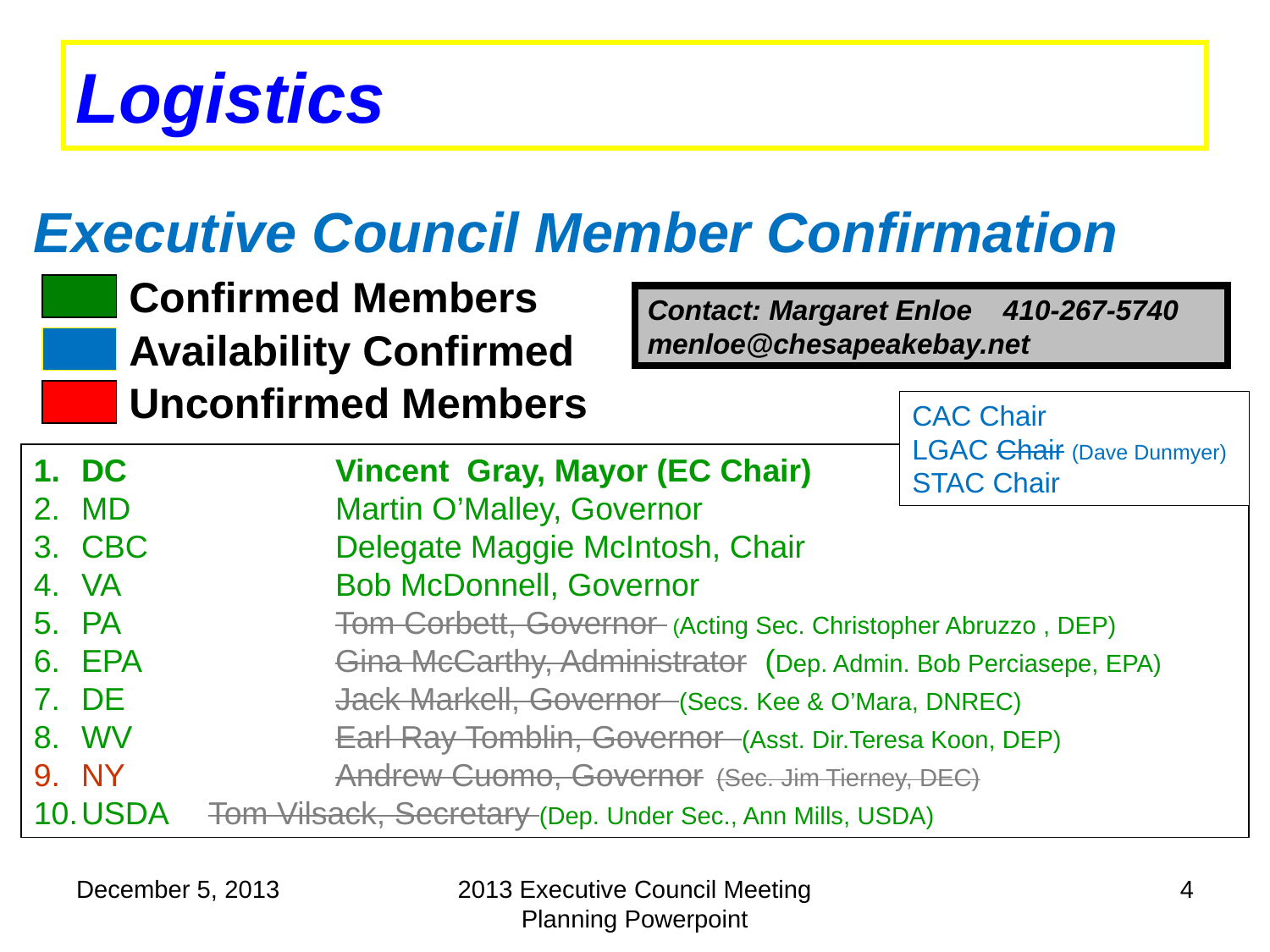

Logistics
Executive Council Member Confirmation
Confirmed Members

Contact: Margaret Enloe    410-267-5740  menloe@chesapeakebay.net
Availability Confirmed

Unconfirmed Members

CAC Chair
LGAC Chair (Dave Dunmyer)
STAC Chair
DC   		Vincent  Gray, Mayor (EC Chair)
MD 		Martin O’Malley, Governor
CBC 		Delegate Maggie McIntosh, Chair
VA 	 	Bob McDonnell, Governor
PA  		Tom Corbett, Governor  (Acting Sec. Christopher Abruzzo , DEP)
EPA 		Gina McCarthy, Administrator  (Dep. Admin. Bob Perciasepe, EPA)
DE 		Jack Markell, Governor  (Secs. Kee & O’Mara, DNREC)
WV		Earl Ray Tomblin, Governor  (Asst. Dir.Teresa Koon, DEP)
NY	 	Andrew Cuomo, Governor	(Sec. Jim Tierney, DEC)
USDA 	Tom Vilsack, Secretary (Dep. Under Sec., Ann Mills, USDA)
December 5, 2013
2013 Executive Council Meeting Planning Powerpoint
4